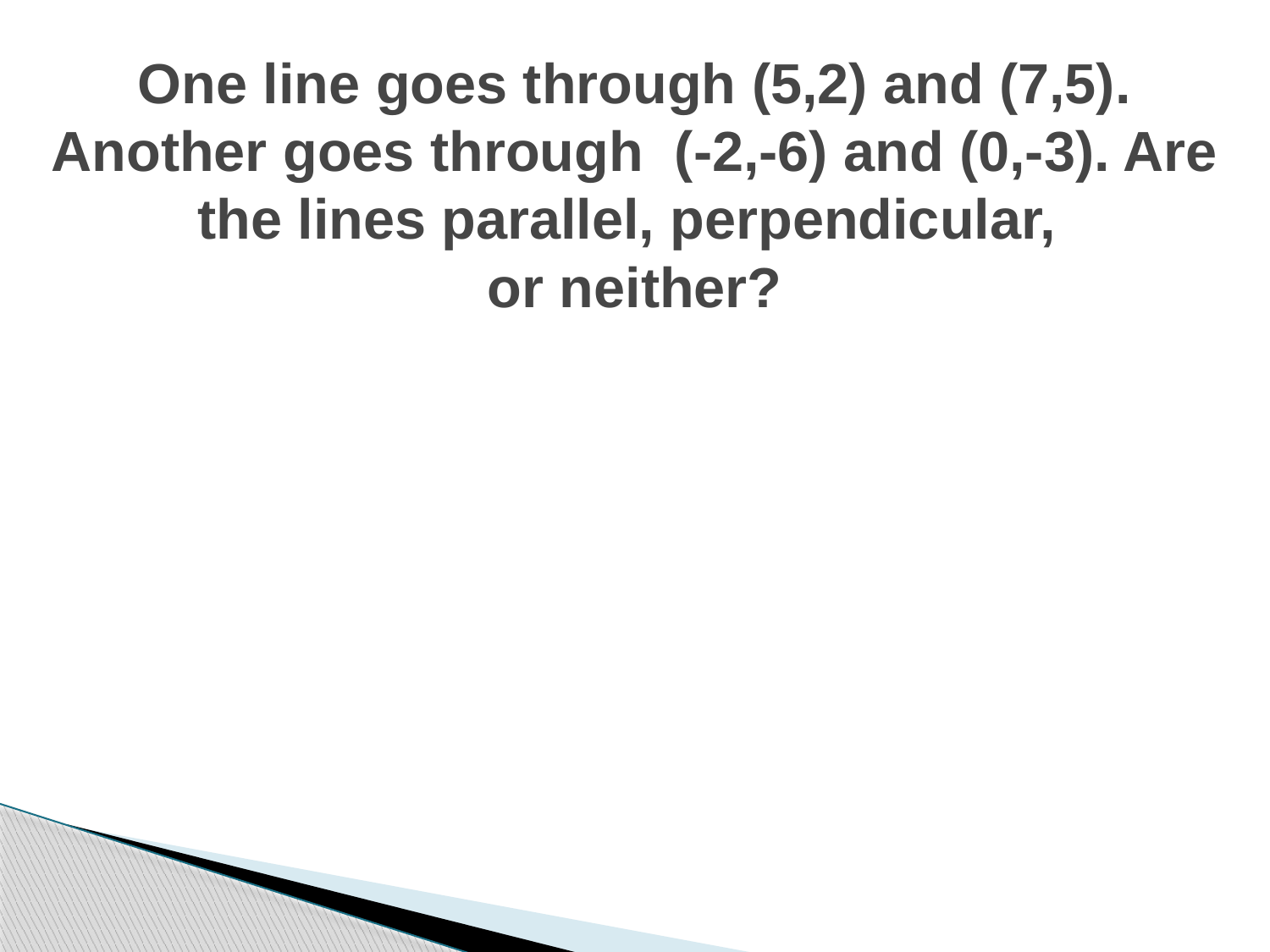

# One line goes through (5,2) and (7,5). Another goes through  (-2,-6) and (0,-3). Are the lines parallel, perpendicular, or neither?